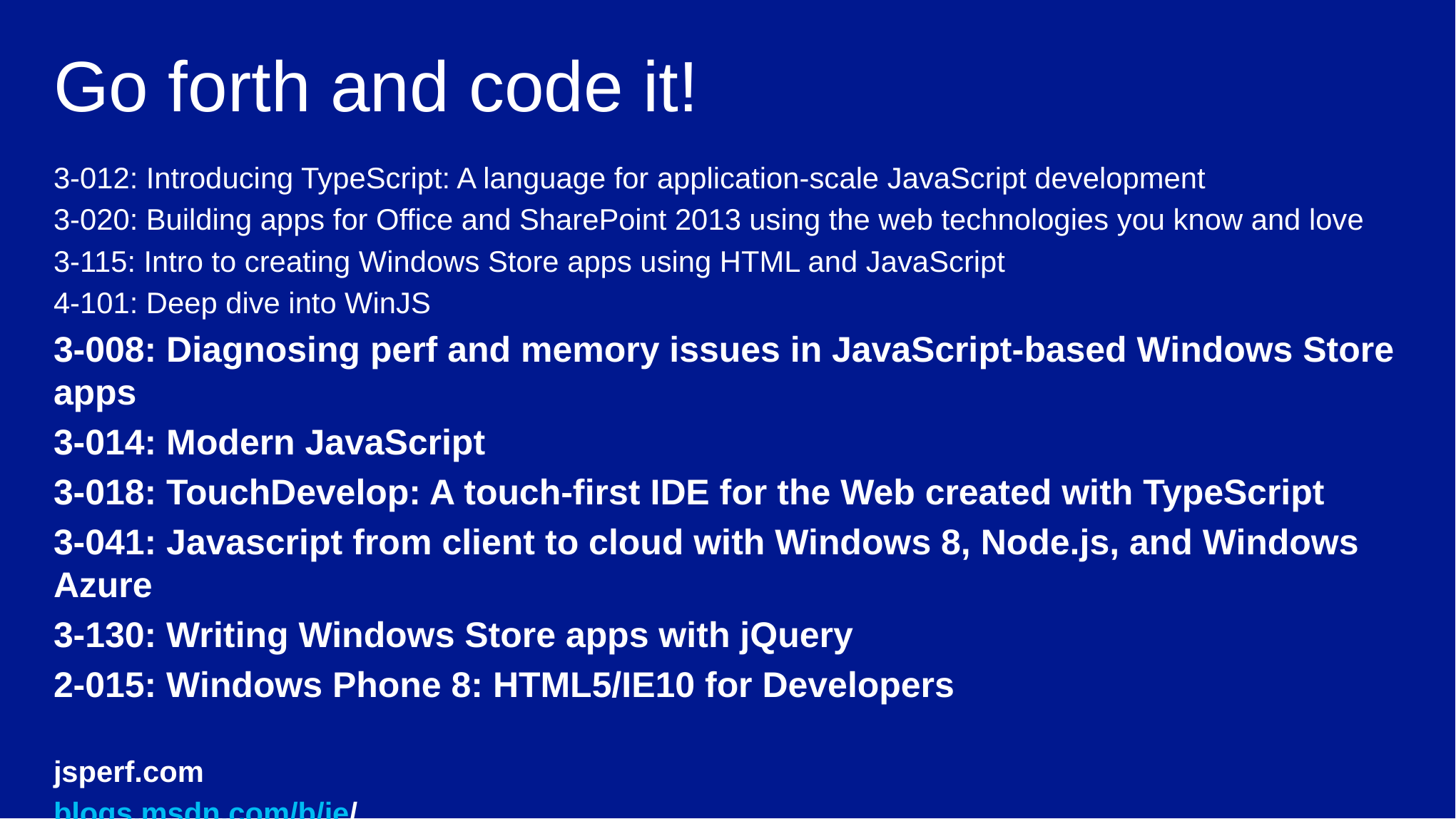

# Go forth and code it!
3-012: Introducing TypeScript: A language for application-scale JavaScript development
3-020: Building apps for Office and SharePoint 2013 using the web technologies you know and love
3-115: Intro to creating Windows Store apps using HTML and JavaScript
4-101: Deep dive into WinJS
3-008: Diagnosing perf and memory issues in JavaScript-based Windows Store apps
3-014: Modern JavaScript
3-018: TouchDevelop: A touch-first IDE for the Web created with TypeScript
3-041: Javascript from client to cloud with Windows 8, Node.js, and Windows Azure
3-130: Writing Windows Store apps with jQuery
2-015: Windows Phone 8: HTML5/IE10 for Developers

jsperf.com
blogs.msdn.com/b/ie/